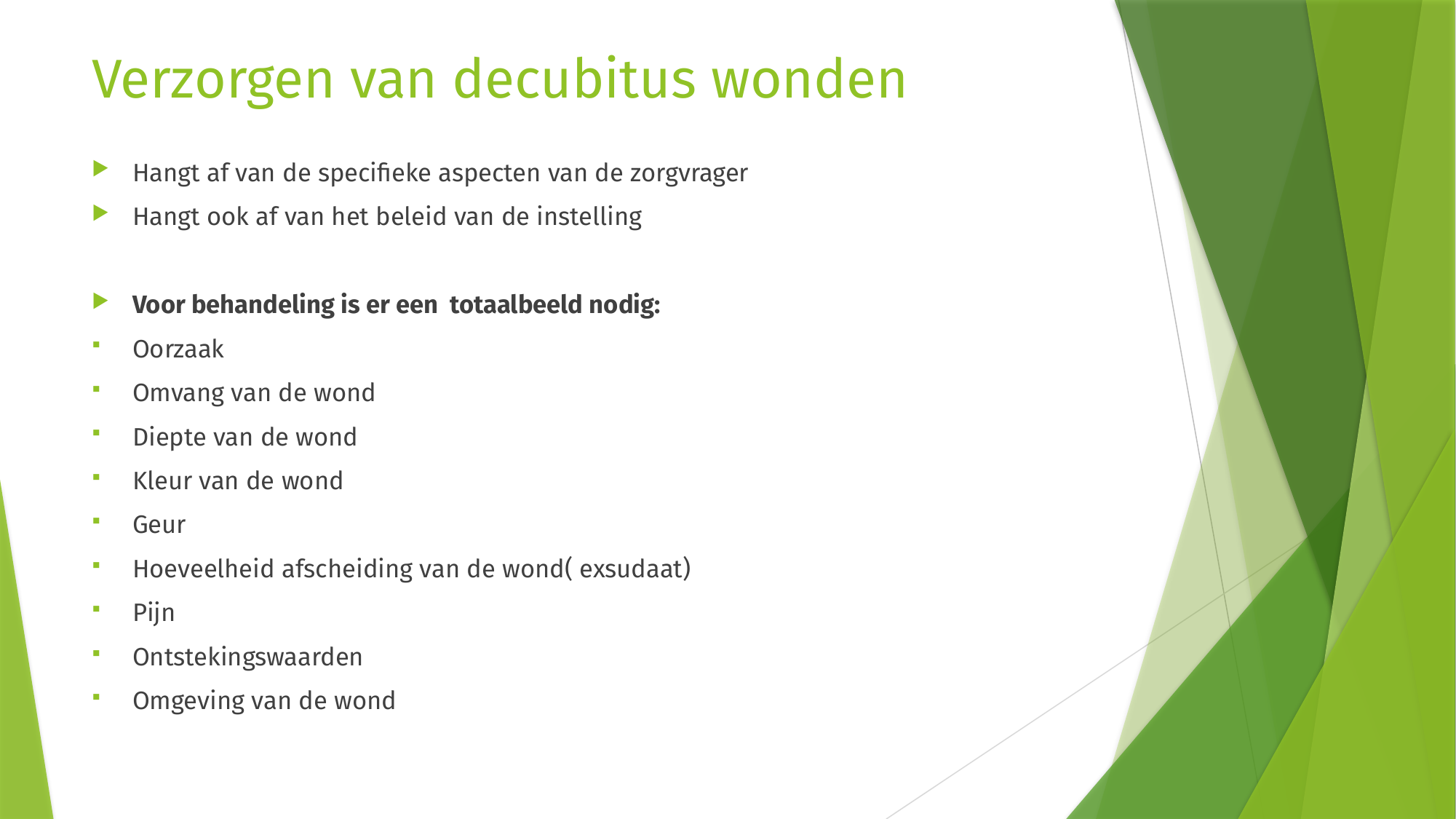

# Verzorgen van decubitus wonden
Hangt af van de specifieke aspecten van de zorgvrager
Hangt ook af van het beleid van de instelling

Voor behandeling is er een  totaalbeeld nodig:
Oorzaak
Omvang van de wond
Diepte van de wond
Kleur van de wond
Geur
Hoeveelheid afscheiding van de wond( exsudaat)
Pijn
Ontstekingswaarden
Omgeving van de wond